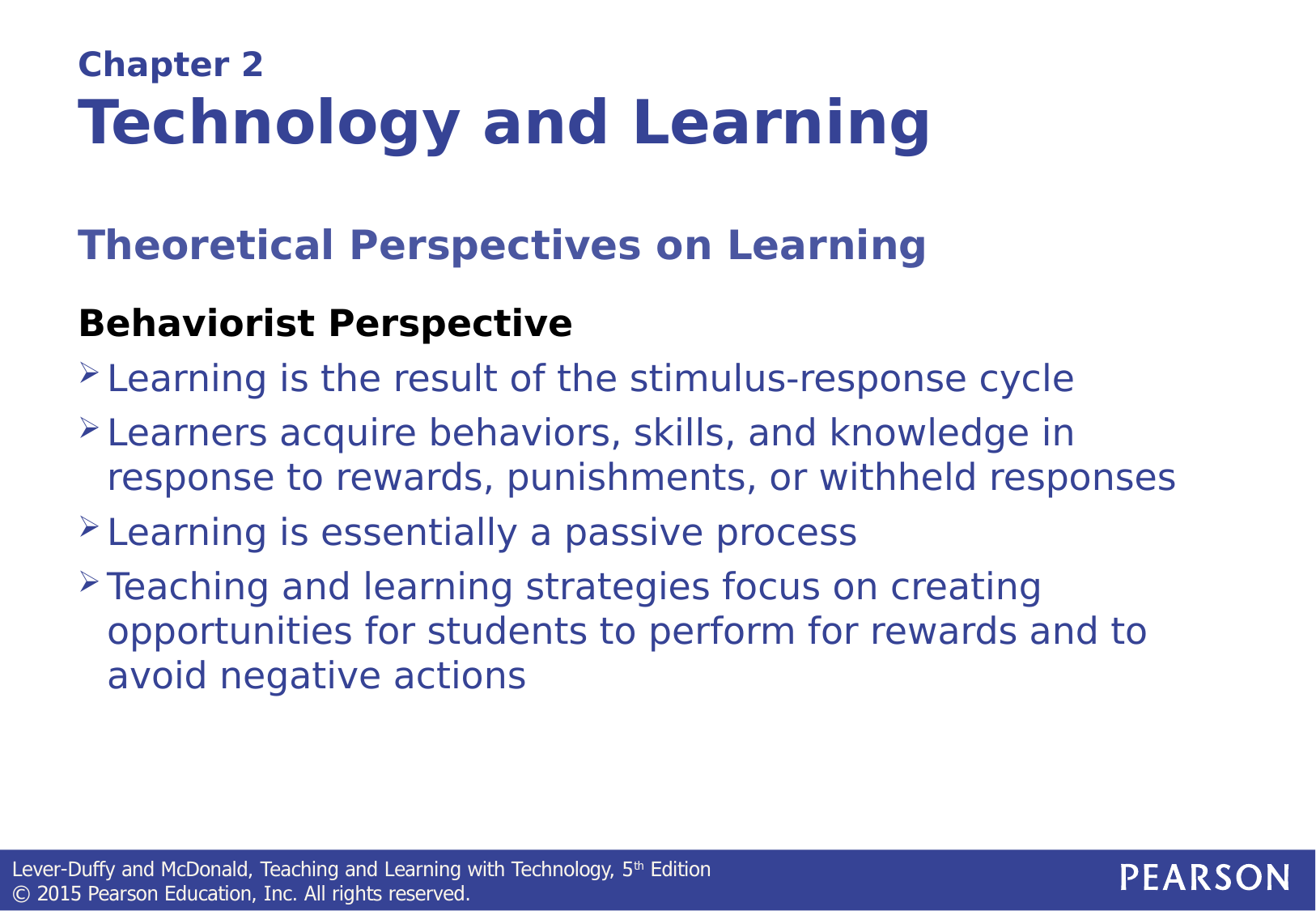

# Chapter 2 Technology and Learning
Theoretical Perspectives on Learning
Behaviorist Perspective
Learning is the result of the stimulus-response cycle
Learners acquire behaviors, skills, and knowledge in response to rewards, punishments, or withheld responses
Learning is essentially a passive process
Teaching and learning strategies focus on creating opportunities for students to perform for rewards and to avoid negative actions